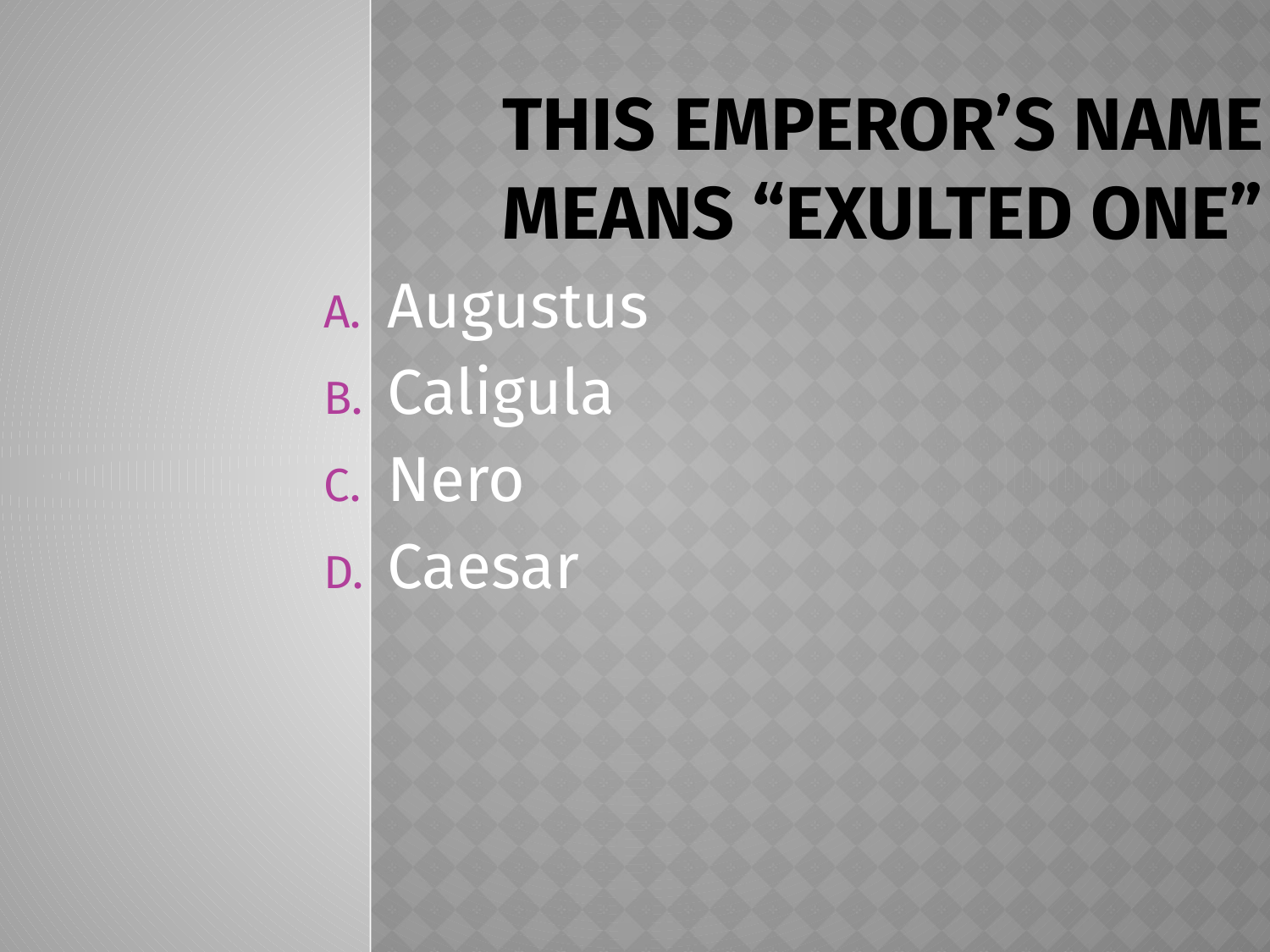

# This emperor’s name means “exulted one”
Augustus
Caligula
Nero
Caesar